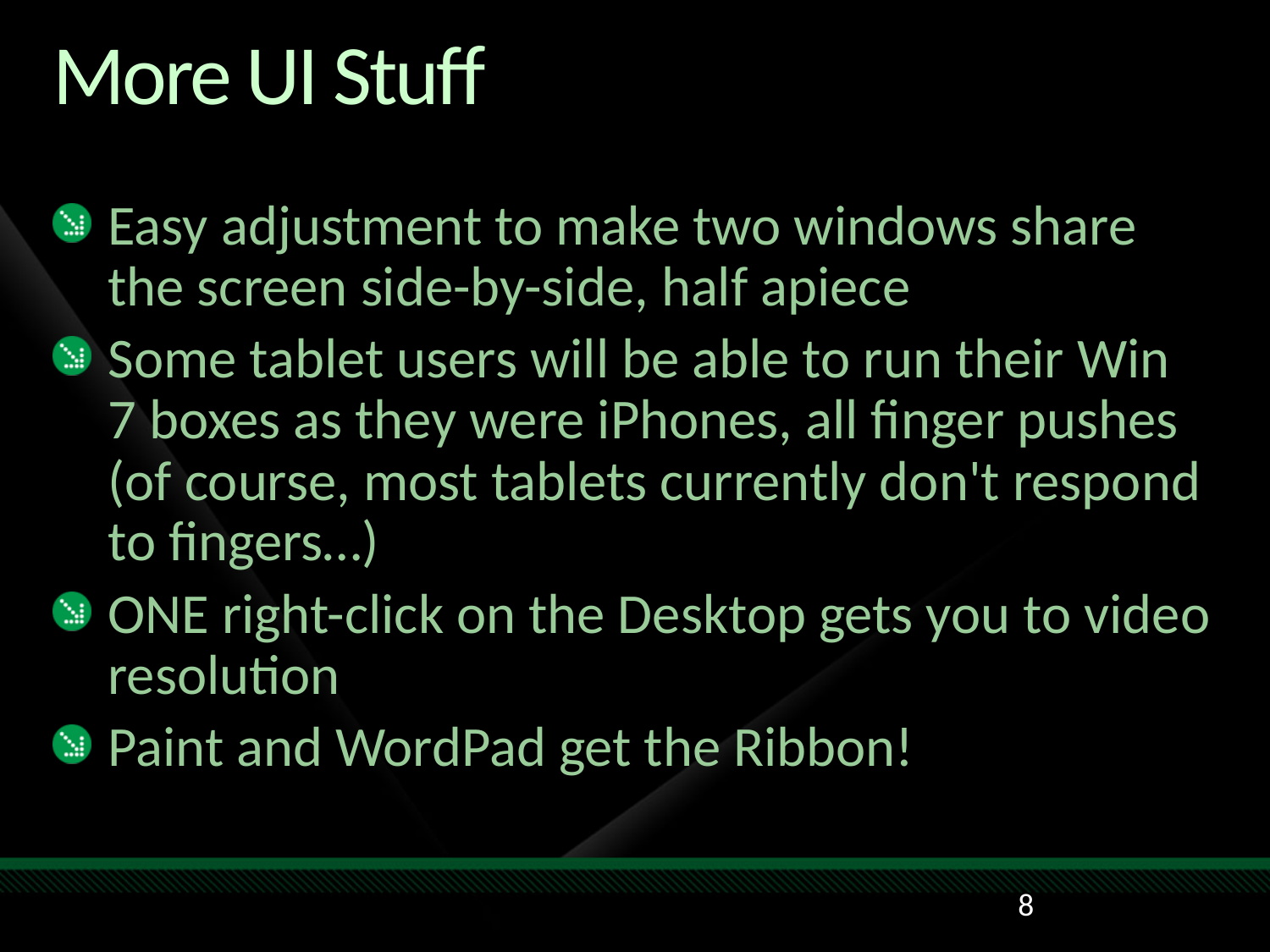

# More UI Stuff
Easy adjustment to make two windows share the screen side-by-side, half apiece
Some tablet users will be able to run their Win  7 boxes as they were iPhones, all finger pushes (of course, most tablets currently don't respond to fingers…)
ONE right-click on the Desktop gets you to video resolution
Paint and WordPad get the Ribbon!

8